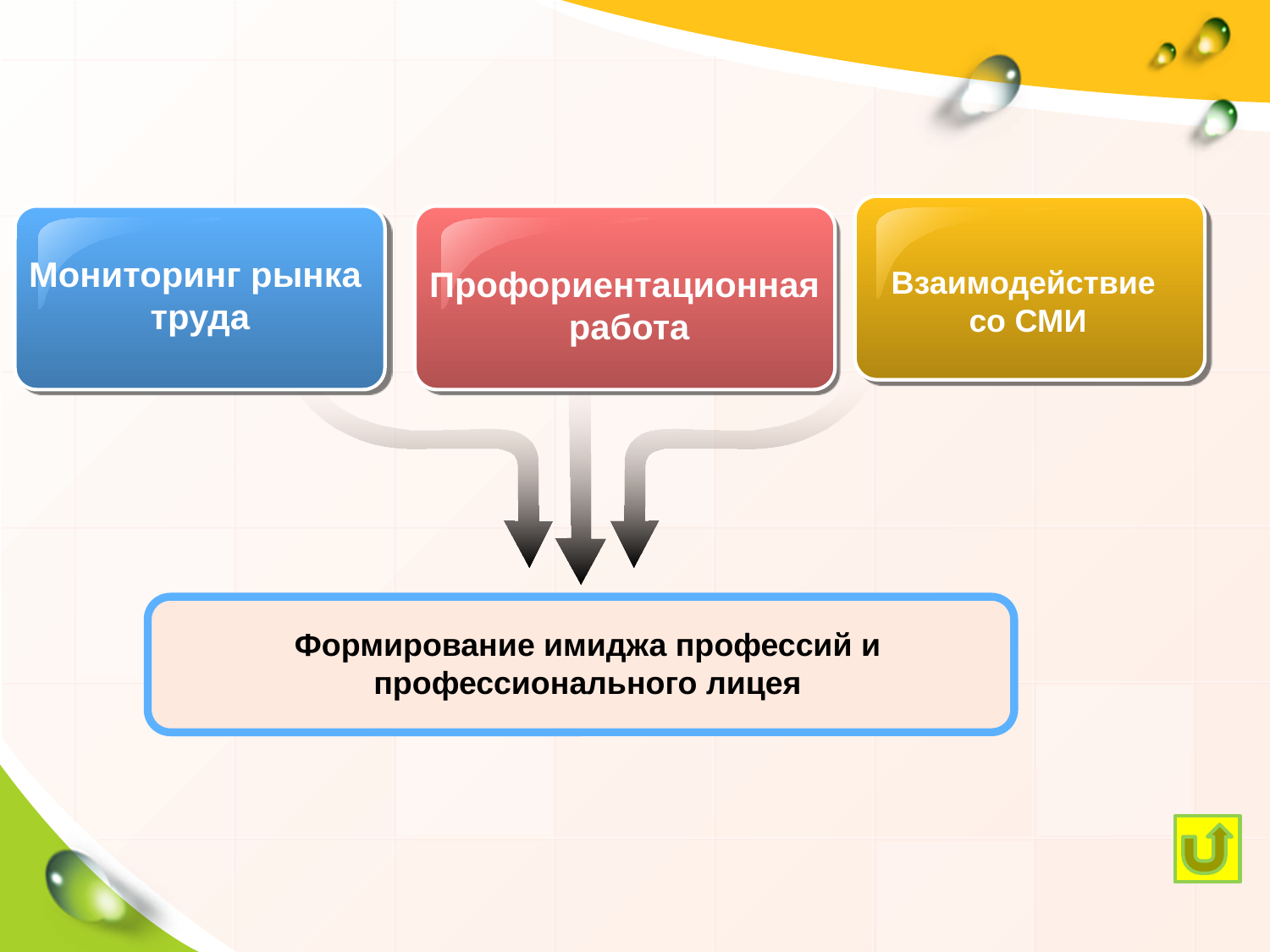

Мониторинг рынка
труда
Профориентационная
работа
Взаимодействие
 со СМИ

Формирование имиджа профессий и профессионального лицея